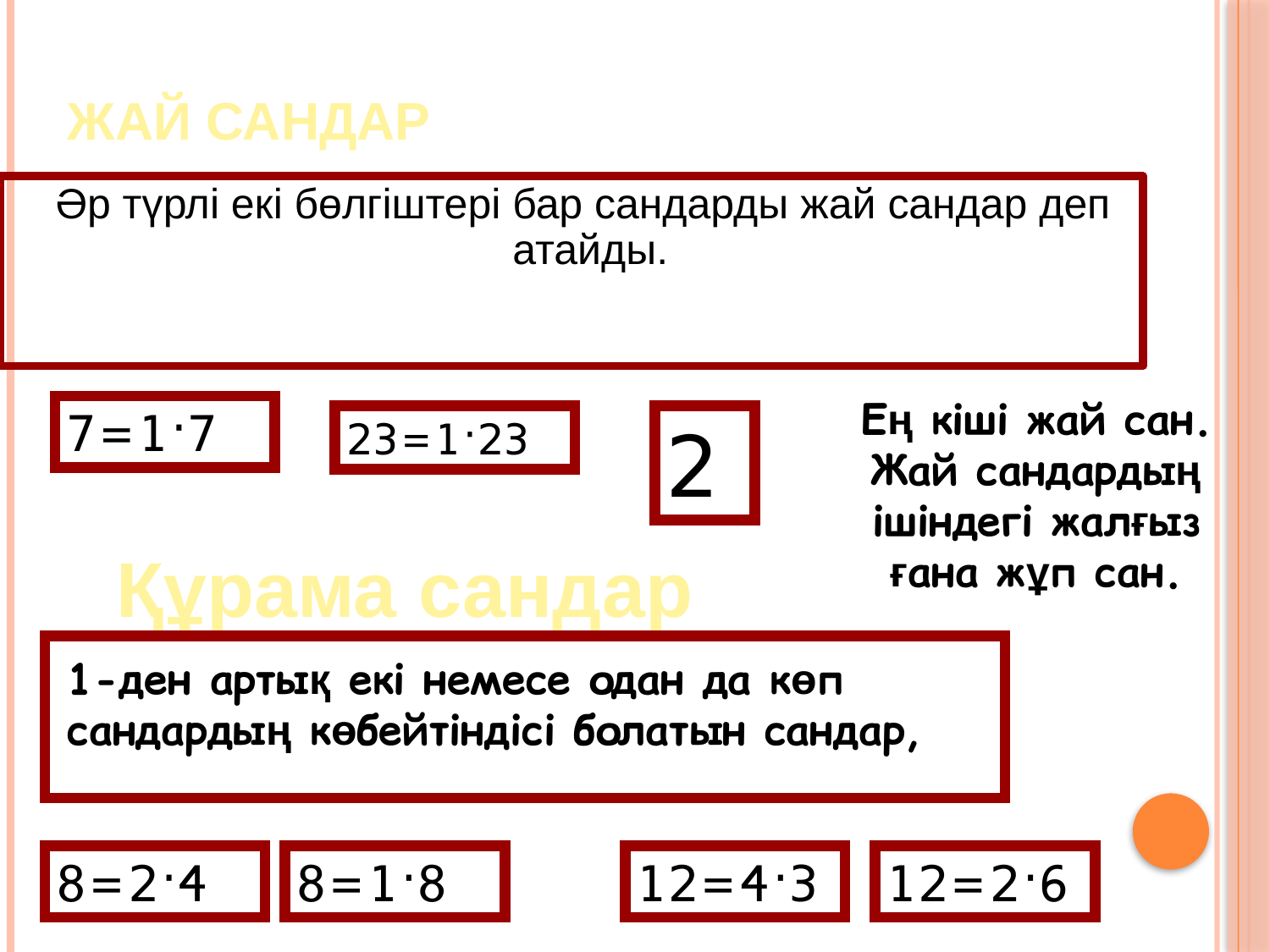

# Жай сандар
  Әр түрлі екі бөлгіштері бар сандарды жай сандар деп атайды.
Ең кіші жай сан. Жай сандардың ішіндегі жалғыз ғана жұп сан.
7=1·7
23=1·23
2
Құрама сандар

1-ден артық екі немесе одан да көп сандардың көбейтіндісі болатын сандар,
8=2·4
8=1·8
12=4·3
12=2·6